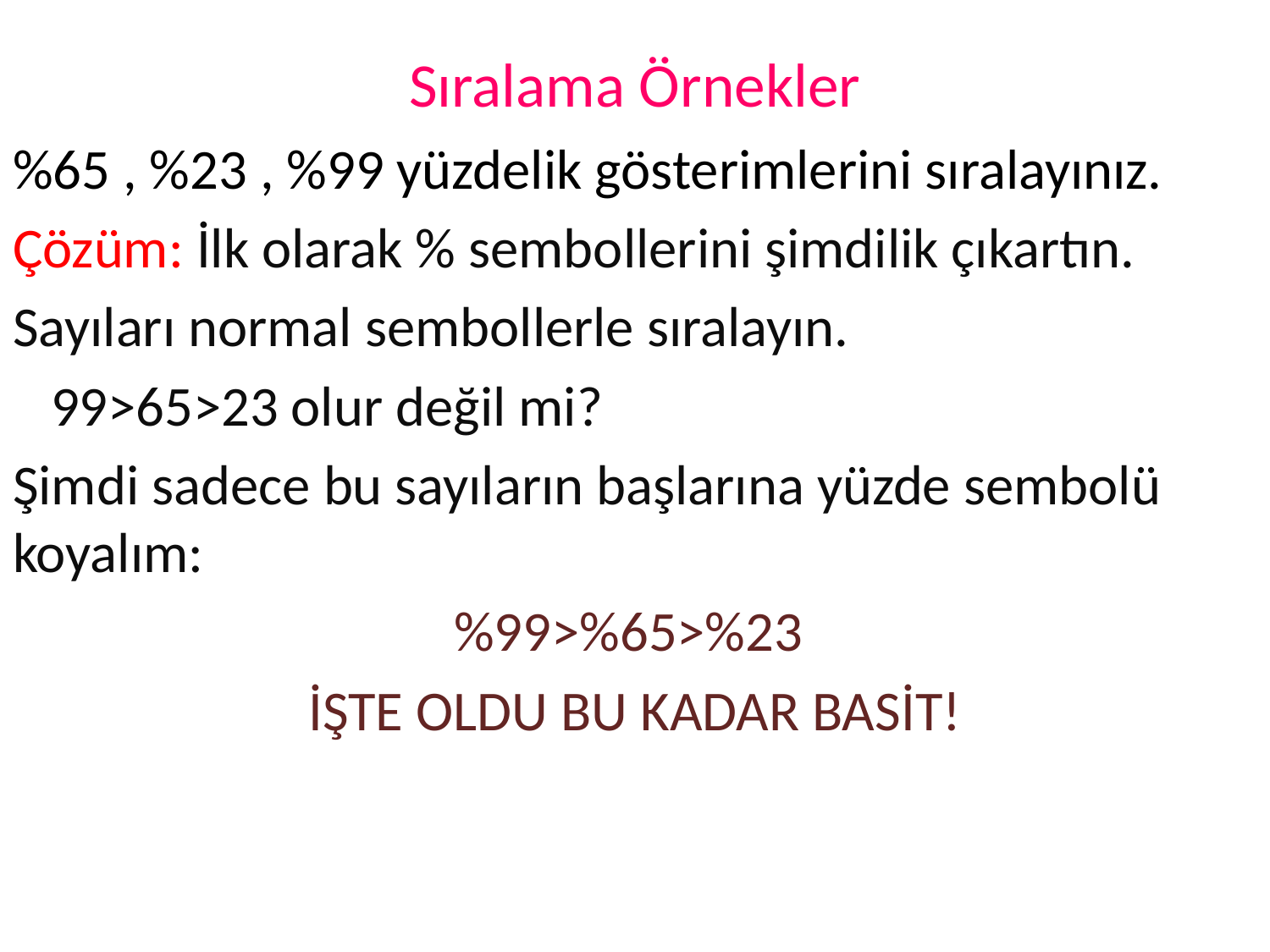

# Sıralama Örnekler
%65 , %23 , %99 yüzdelik gösterimlerini sıralayınız.
Çözüm: İlk olarak % sembollerini şimdilik çıkartın.
Sayıları normal sembollerle sıralayın.
   99>65>23 olur değil mi?
Şimdi sadece bu sayıların başlarına yüzde sembolü koyalım:
%99>%65>%23
İŞTE OLDU BU KADAR BASİT!